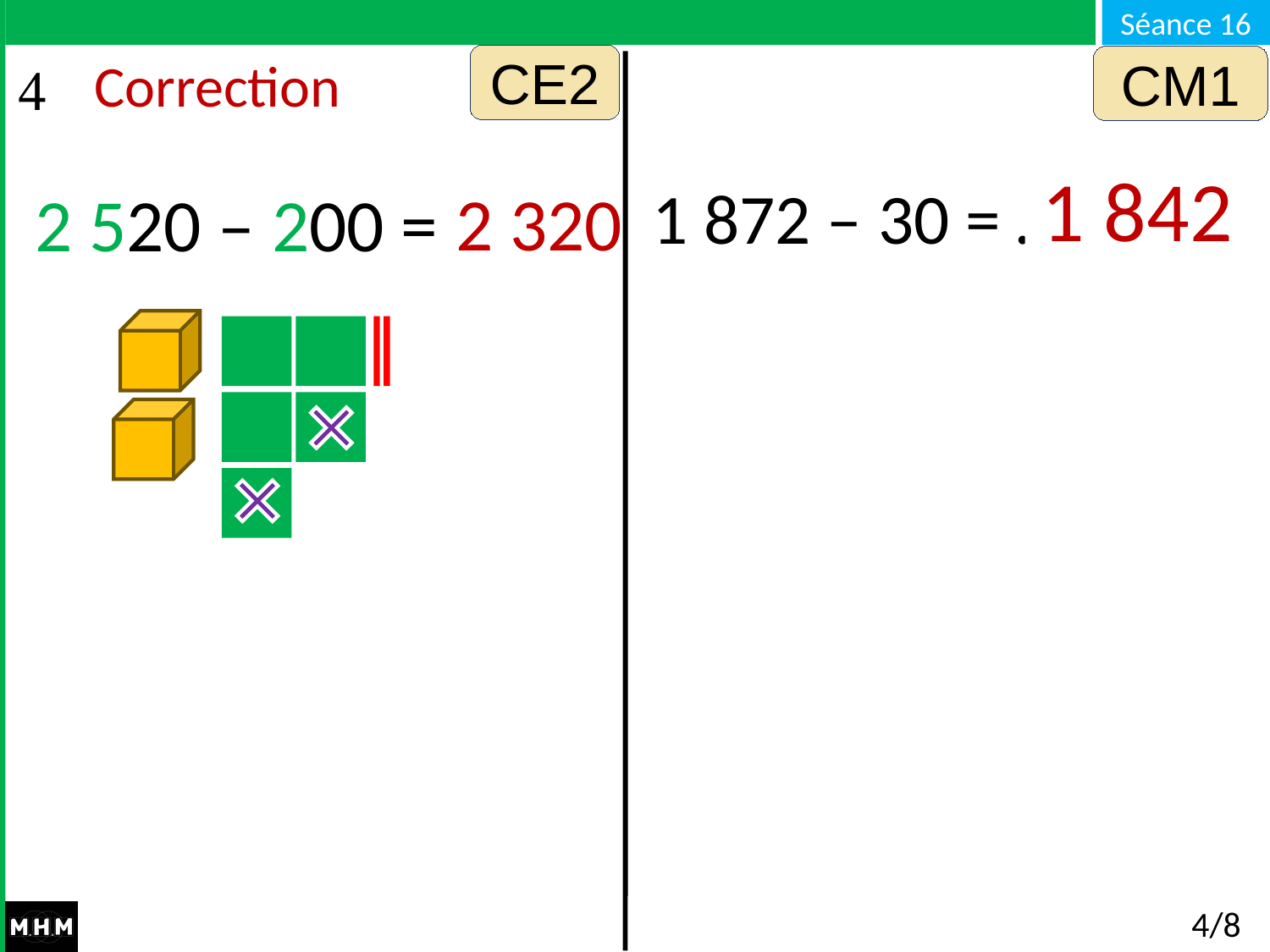

CE2
CM1
# Correction

1 842
1 872 – 30 = …
2 320
2 520 – 200 =

4/8